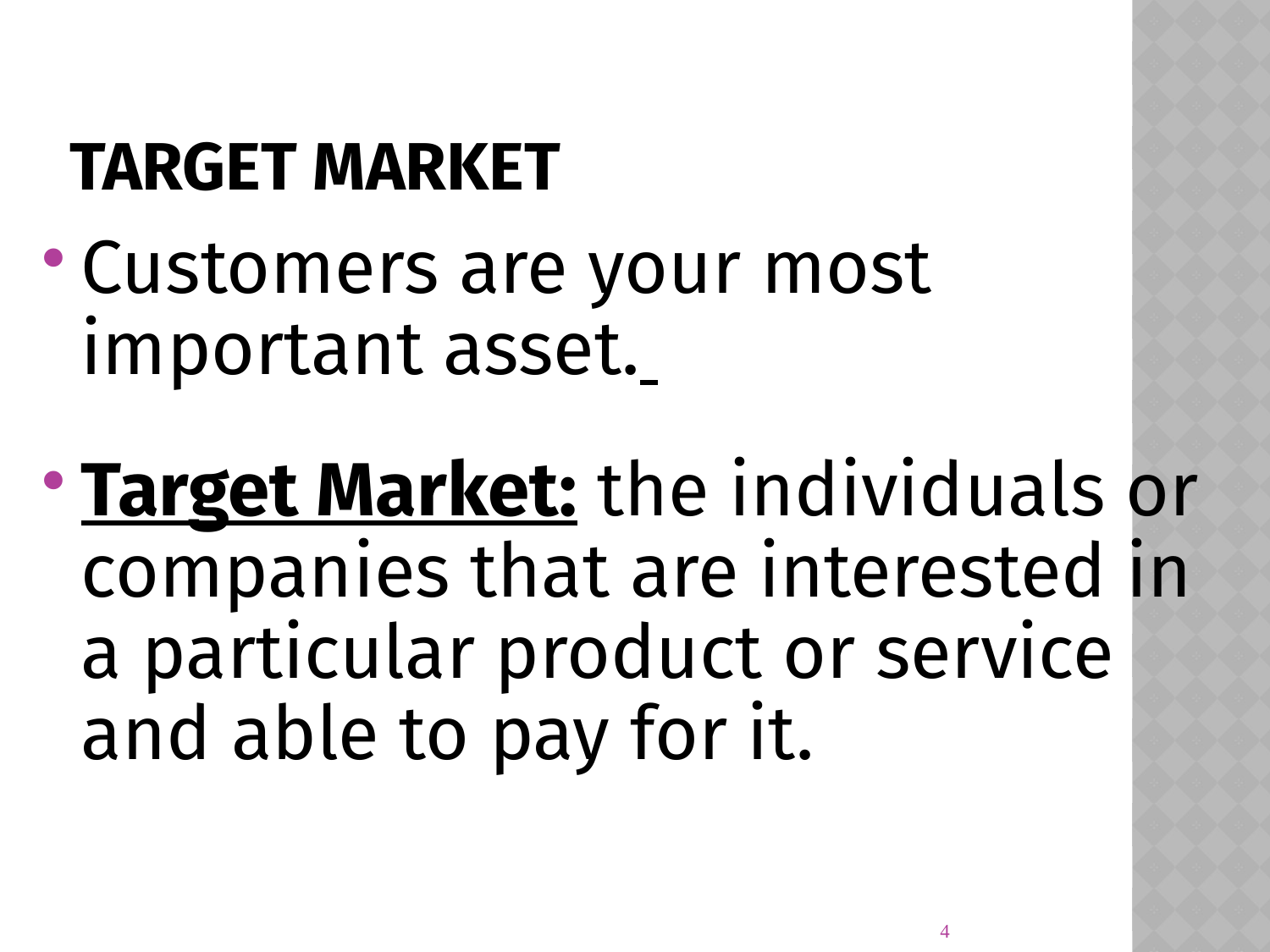

# Target Market
Customers are your most important asset.
Target Market: the individuals or companies that are interested in a particular product or service and able to pay for it.
4